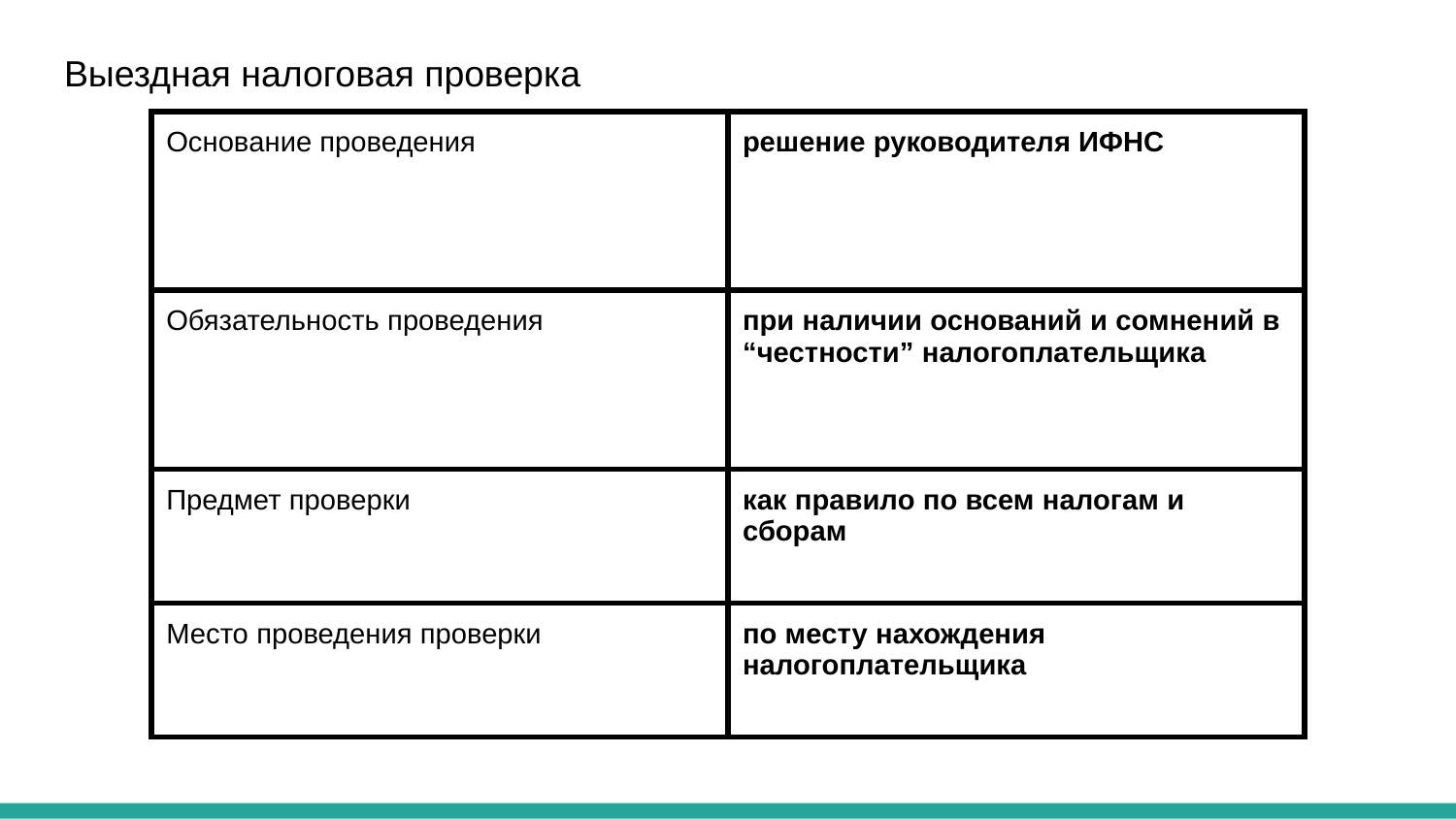

Выездная налоговая проверка
| Основание проведения | решение руководителя ИФНС |
| --- | --- |
| Обязательность проведения | при наличии оснований и сомнений в “честности” налогоплательщика |
| Предмет проверки | как правило по всем налогам и сборам |
| Место проведения проверки | по месту нахождения налогоплательщика |